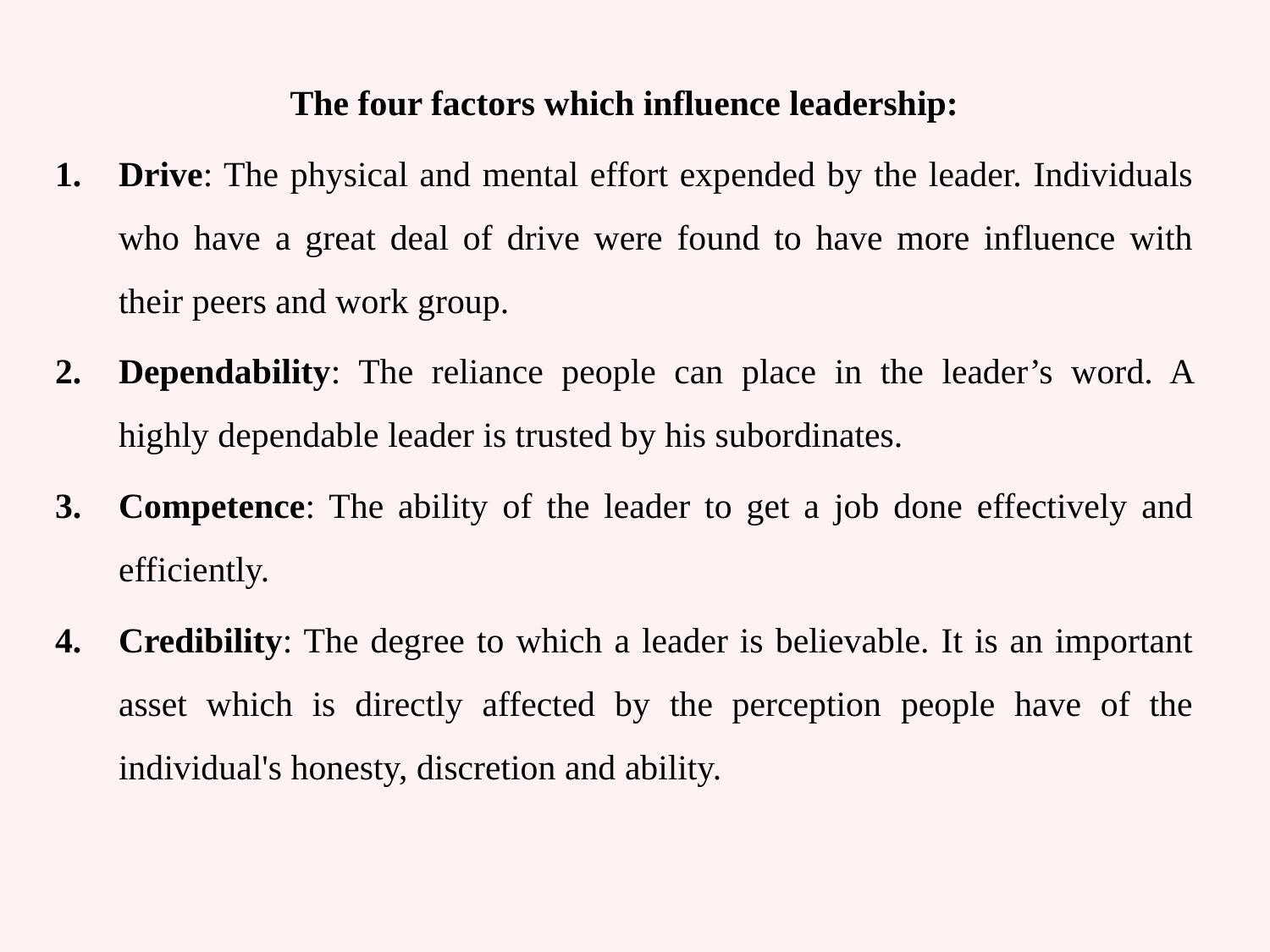

The four factors which influence leadership:
Drive: The physical and mental effort expended by the leader. Individuals who have a great deal of drive were found to have more influence with their peers and work group.
Dependability: The reliance people can place in the leader’s word. A highly dependable leader is trusted by his subordinates.
Competence: The ability of the leader to get a job done effectively and efficiently.
Credibility: The degree to which a leader is believable. It is an important asset which is directly affected by the perception people have of the individual's honesty, discretion and ability.